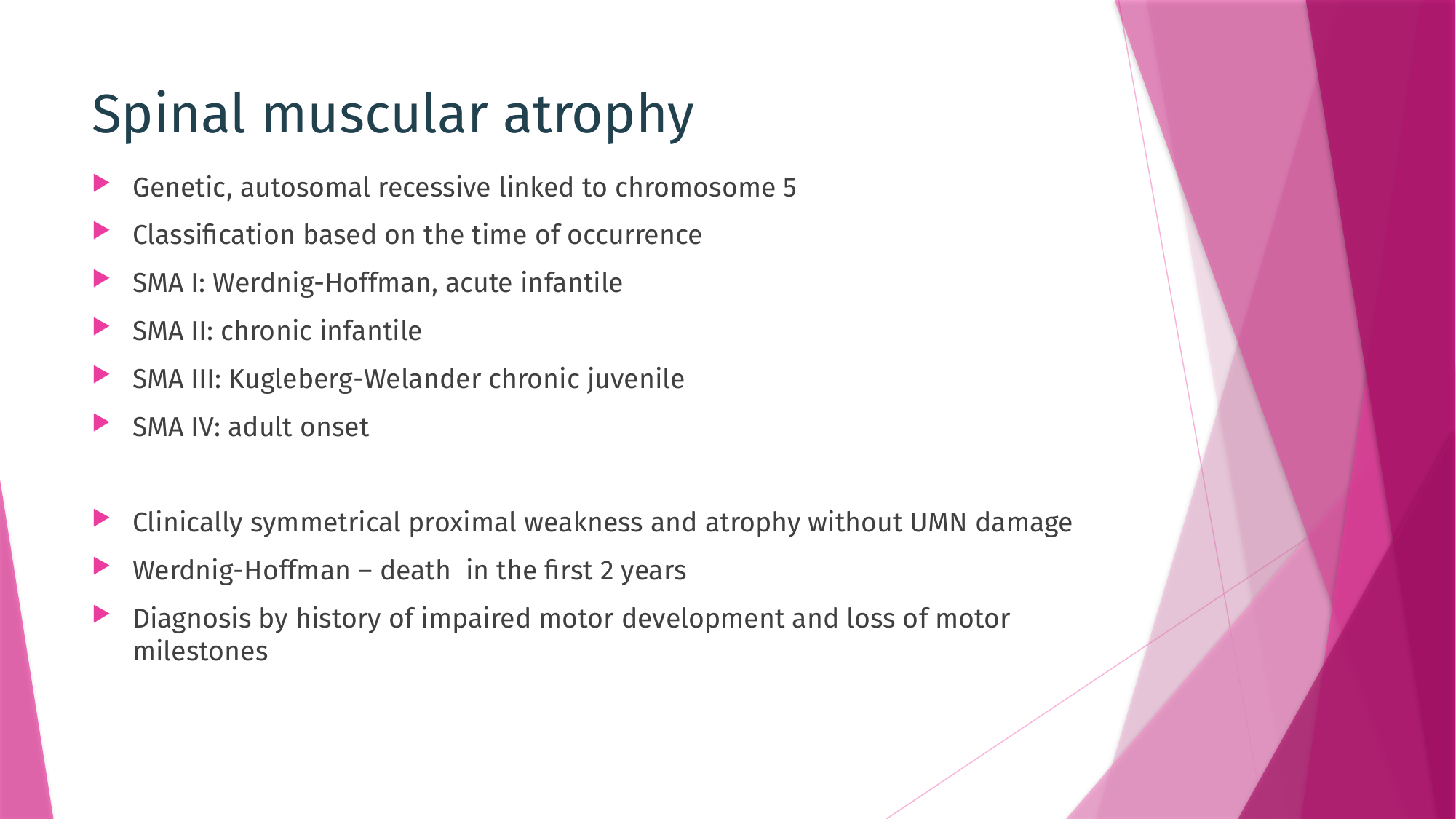

# Spinal muscular atrophy
Genetic, autosomal recessive linked to chromosome 5
Classification based on the time of occurrence
SMA I: Werdnig-Hoffman, acute infantile
SMA II: chronic infantile
SMA III: Kugleberg-Welander chronic juvenile
SMA IV: adult onset

Clinically symmetrical proximal weakness and atrophy without UMN damage
Werdnig-Hoffman – death  in the first 2 years
Diagnosis by history of impaired motor development and loss of motor milestones